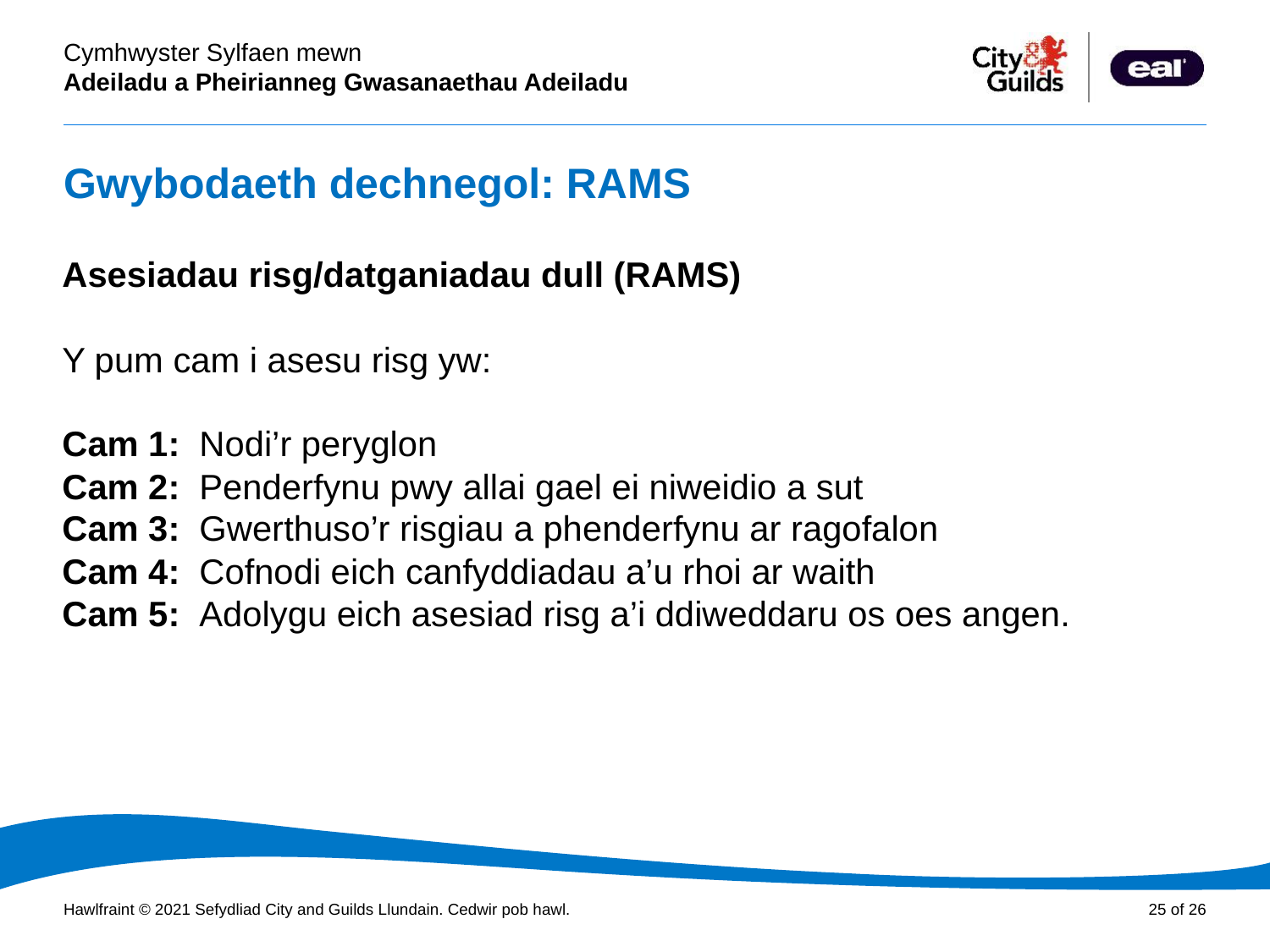

# Gwybodaeth dechnegol: RAMS

Cyflwyniad PowerPoint
Asesiadau risg/datganiadau dull (RAMS)

Y pum cam i asesu risg yw:

Cam 1:  Nodi’r peryglon
Cam 2:  Penderfynu pwy allai gael ei niweidio a sut
Cam 3:  Gwerthuso’r risgiau a phenderfynu ar ragofalon
Cam 4:  Cofnodi eich canfyddiadau a’u rhoi ar waith
Cam 5:  Adolygu eich asesiad risg a’i ddiweddaru os oes angen.